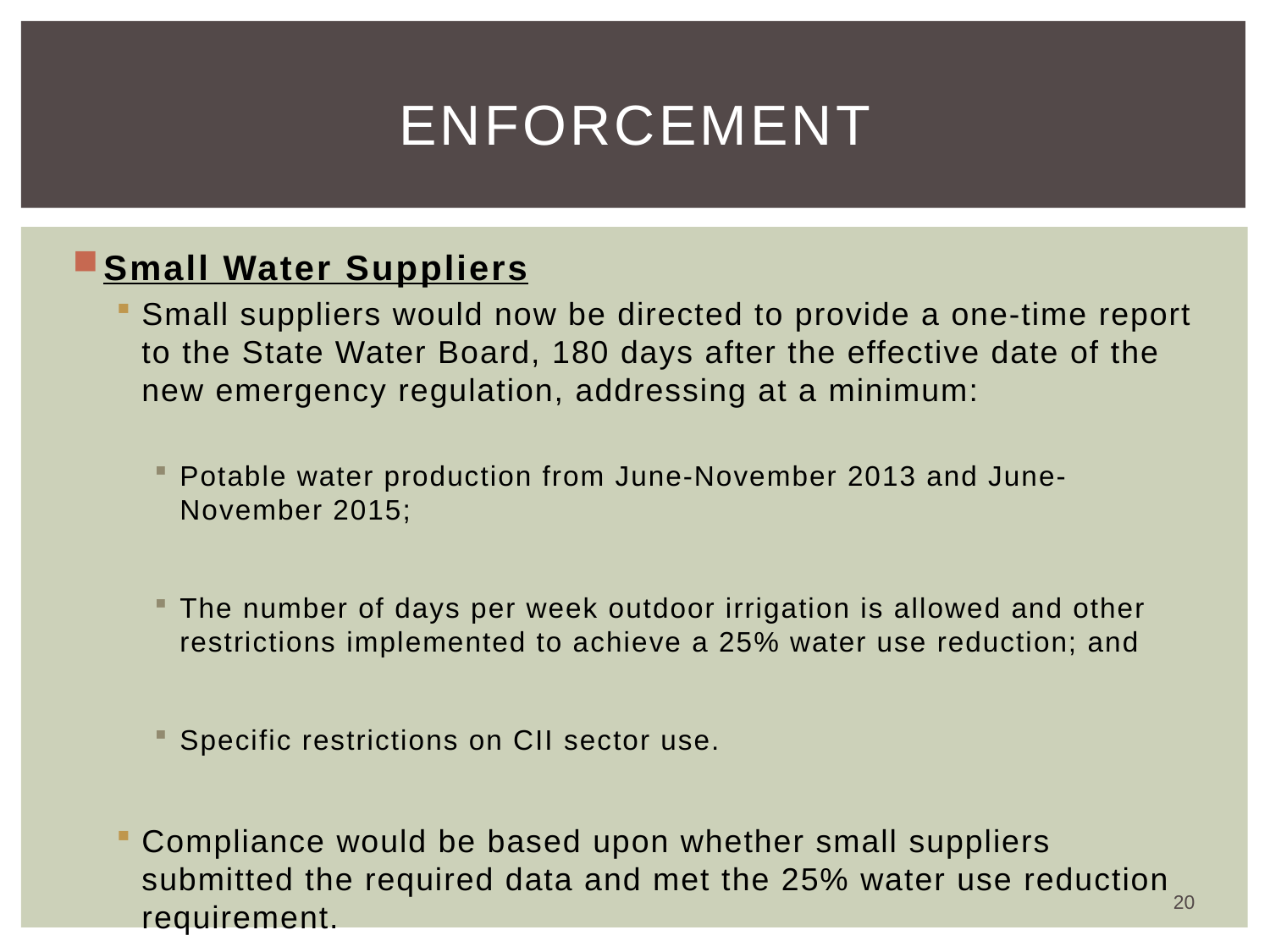

# Enforcement
Small Water Suppliers
Small suppliers would now be directed to provide a one-time report to the State Water Board, 180 days after the effective date of the new emergency regulation, addressing at a minimum:

Potable water production from June-November 2013 and June-November 2015;

The number of days per week outdoor irrigation is allowed and other restrictions implemented to achieve a 25% water use reduction; and

Specific restrictions on CII sector use.

Compliance would be based upon whether small suppliers submitted the required data and met the 25% water use reduction requirement.
20